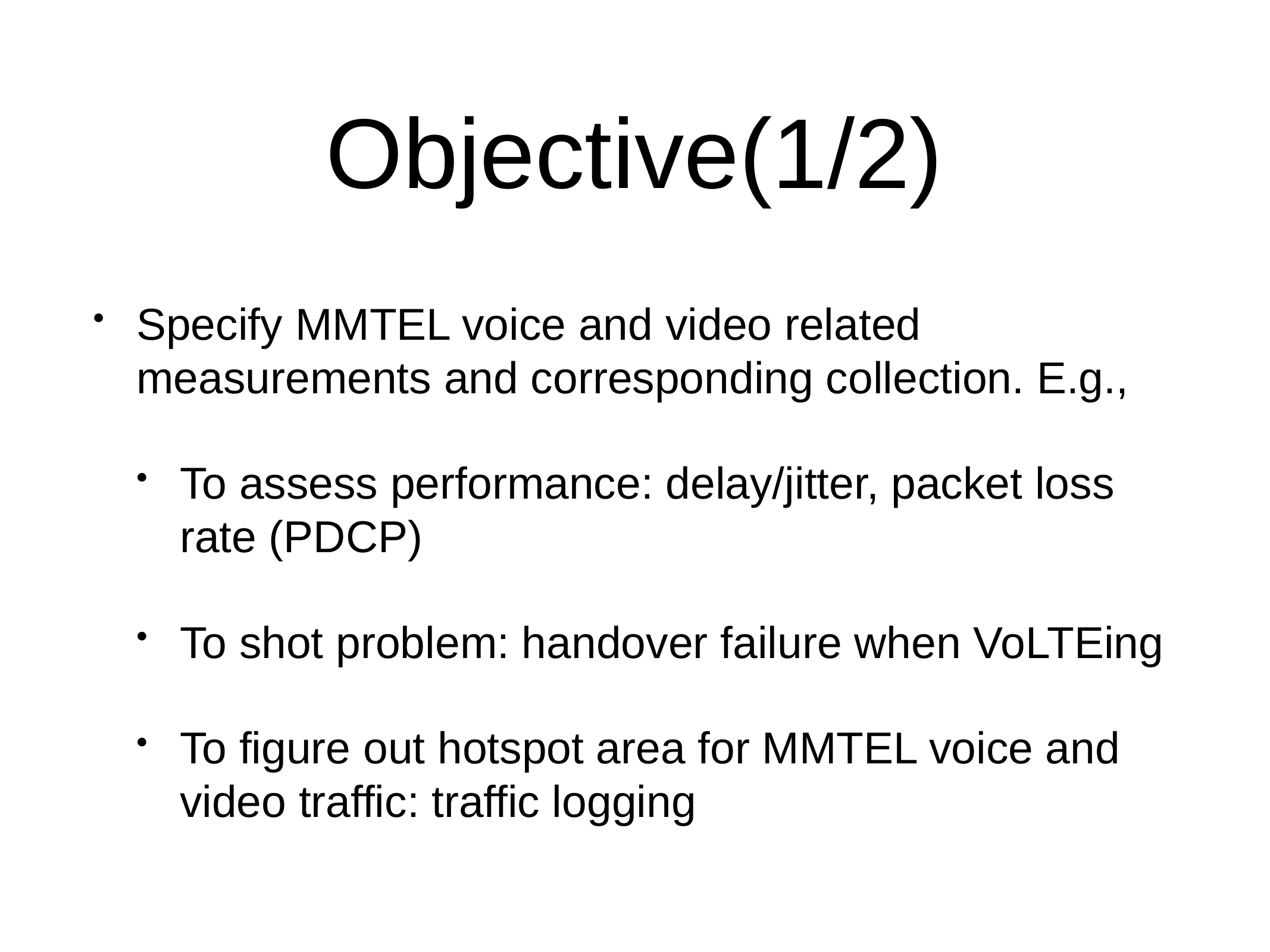

# Objective(1/2)
Specify MMTEL voice and video related measurements and corresponding collection. E.g.,
To assess performance: delay/jitter, packet loss rate (PDCP)
To shot problem: handover failure when VoLTEing
To figure out hotspot area for MMTEL voice and video traffic: traffic logging